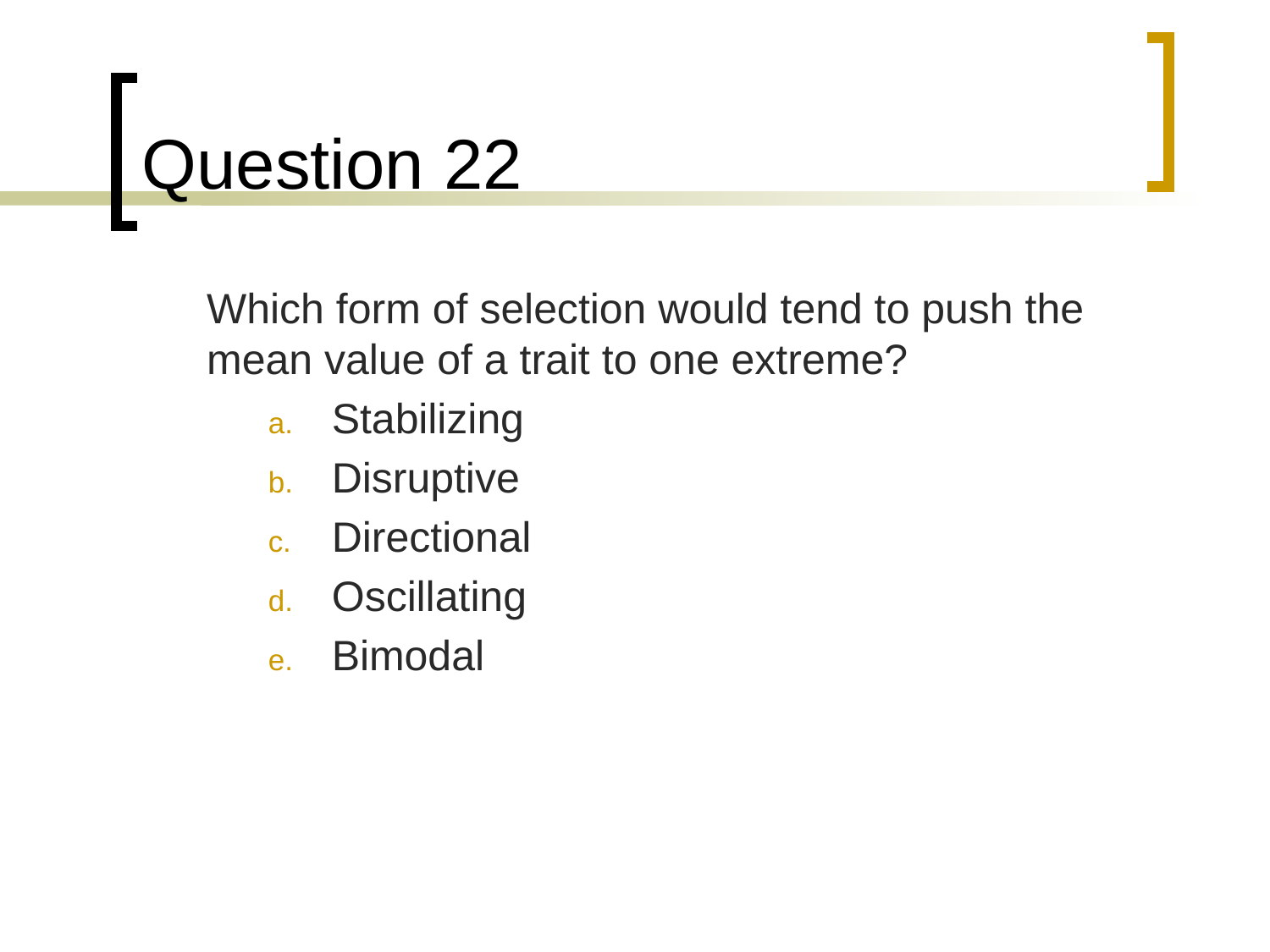

# Question 22
	Which form of selection would tend to push the mean value of a trait to one extreme?
Stabilizing
Disruptive
Directional
Oscillating
Bimodal